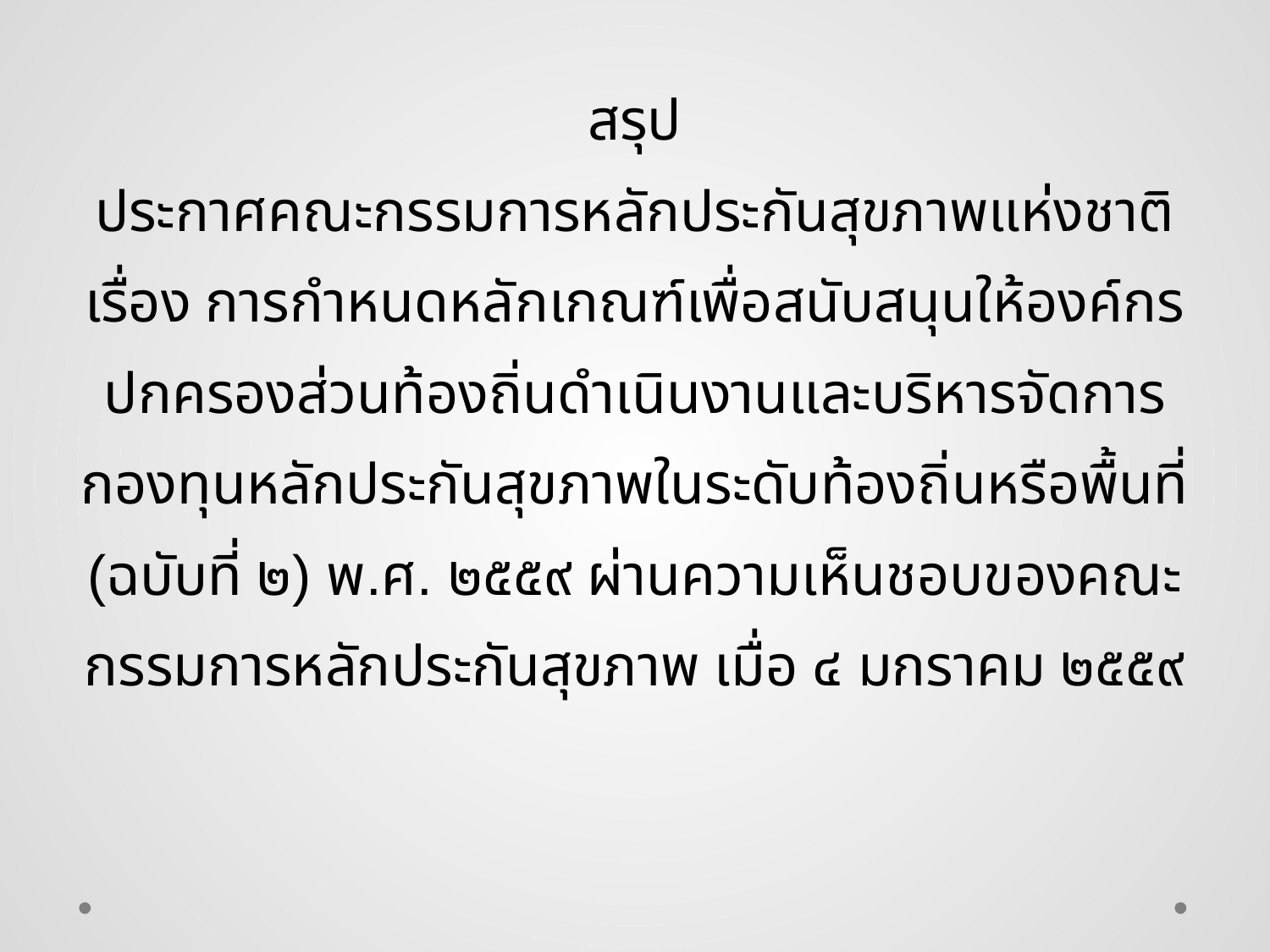

# สรุป ประกาศคณะกรรมการหลักประกันสุขภาพแห่งชาติเรื่อง การกำหนดหลักเกณฑ์เพื่อสนับสนุนให้องค์กรปกครองส่วนท้องถิ่นดำเนินงานและบริหารจัดการกองทุนหลักประกันสุขภาพในระดับท้องถิ่นหรือพื้นที่ (ฉบับที่ ๒) พ.ศ. ๒๕๕๙ ผ่านความเห็นชอบของคณะกรรมการหลักประกันสุขภาพ เมื่อ ๔ มกราคม ๒๕๕๙